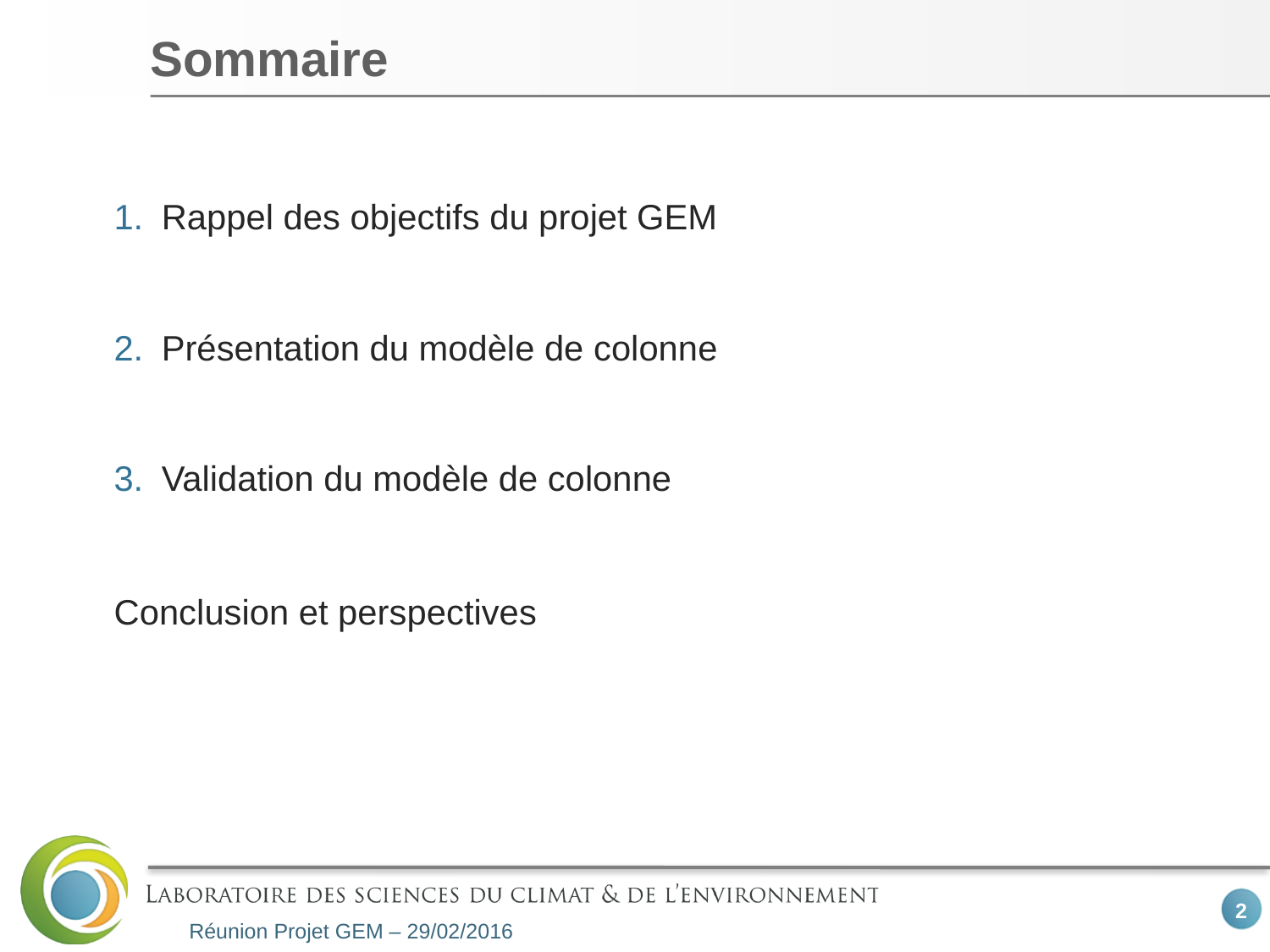

# Sommaire
Rappel des objectifs du projet GEM
Présentation du modèle de colonne
Validation du modèle de colonne
Conclusion et perspectives
Réunion Projet GEM – 29/02/2016